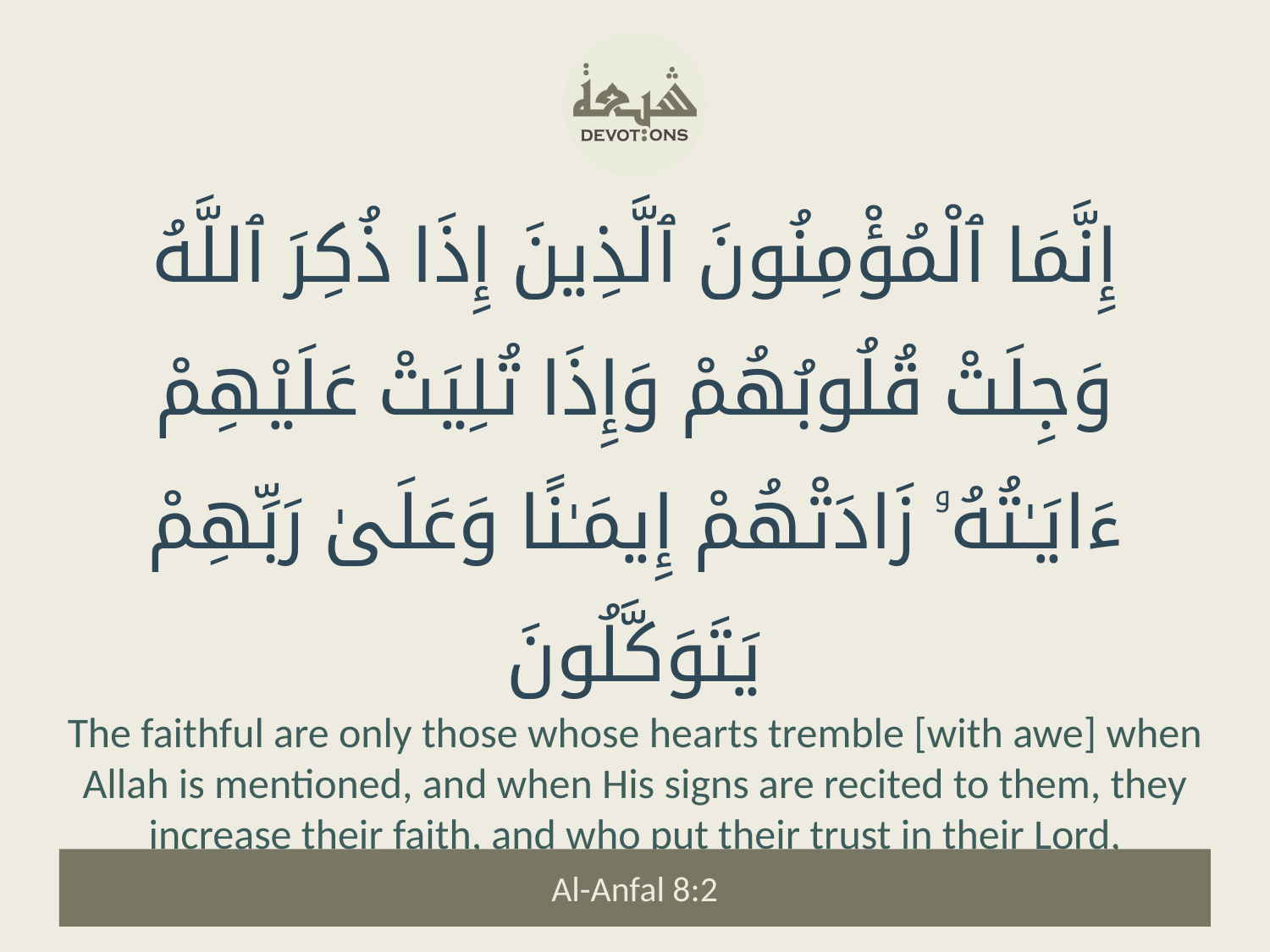

إِنَّمَا ٱلْمُؤْمِنُونَ ٱلَّذِينَ إِذَا ذُكِرَ ٱللَّهُ وَجِلَتْ قُلُوبُهُمْ وَإِذَا تُلِيَتْ عَلَيْهِمْ ءَايَـٰتُهُۥ زَادَتْهُمْ إِيمَـٰنًا وَعَلَىٰ رَبِّهِمْ يَتَوَكَّلُونَ
The faithful are only those whose hearts tremble [with awe] when Allah is mentioned, and when His signs are recited to them, they increase their faith, and who put their trust in their Lord,
Al-Anfal 8:2